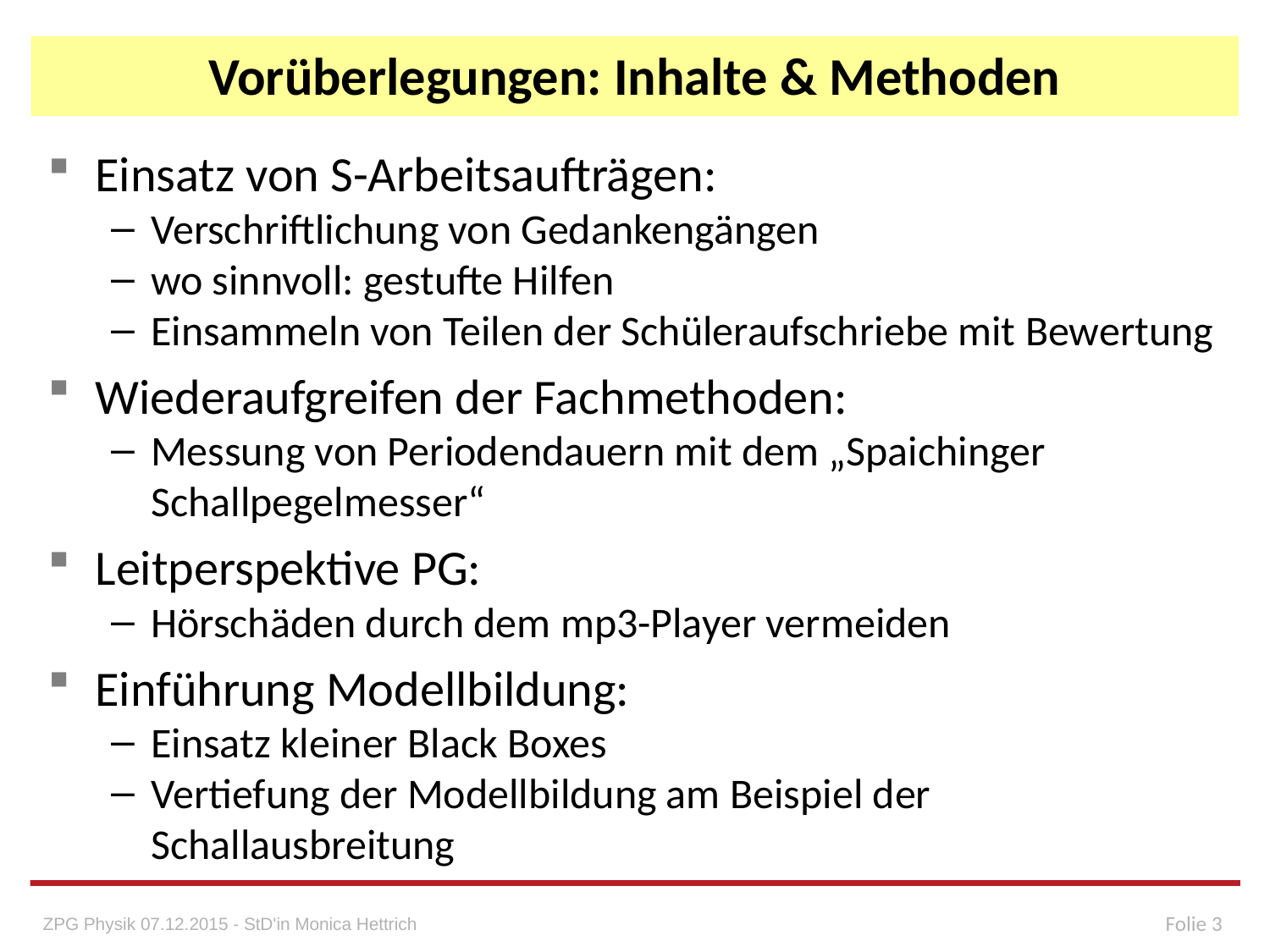

# Vorüberlegungen: Inhalte & Methoden
Einsatz von S-Arbeitsaufträgen:
Verschriftlichung von Gedankengängen
wo sinnvoll: gestufte Hilfen
Einsammeln von Teilen der Schüleraufschriebe mit Bewertung
Wiederaufgreifen der Fachmethoden:
Messung von Periodendauern mit dem „Spaichinger Schallpegelmesser“
Leitperspektive PG:
Hörschäden durch dem mp3-Player vermeiden
Einführung Modellbildung:
Einsatz kleiner Black Boxes
Vertiefung der Modellbildung am Beispiel der Schallausbreitung
Folie 3
ZPG Physik 07.12.2015 - StD'in Monica Hettrich